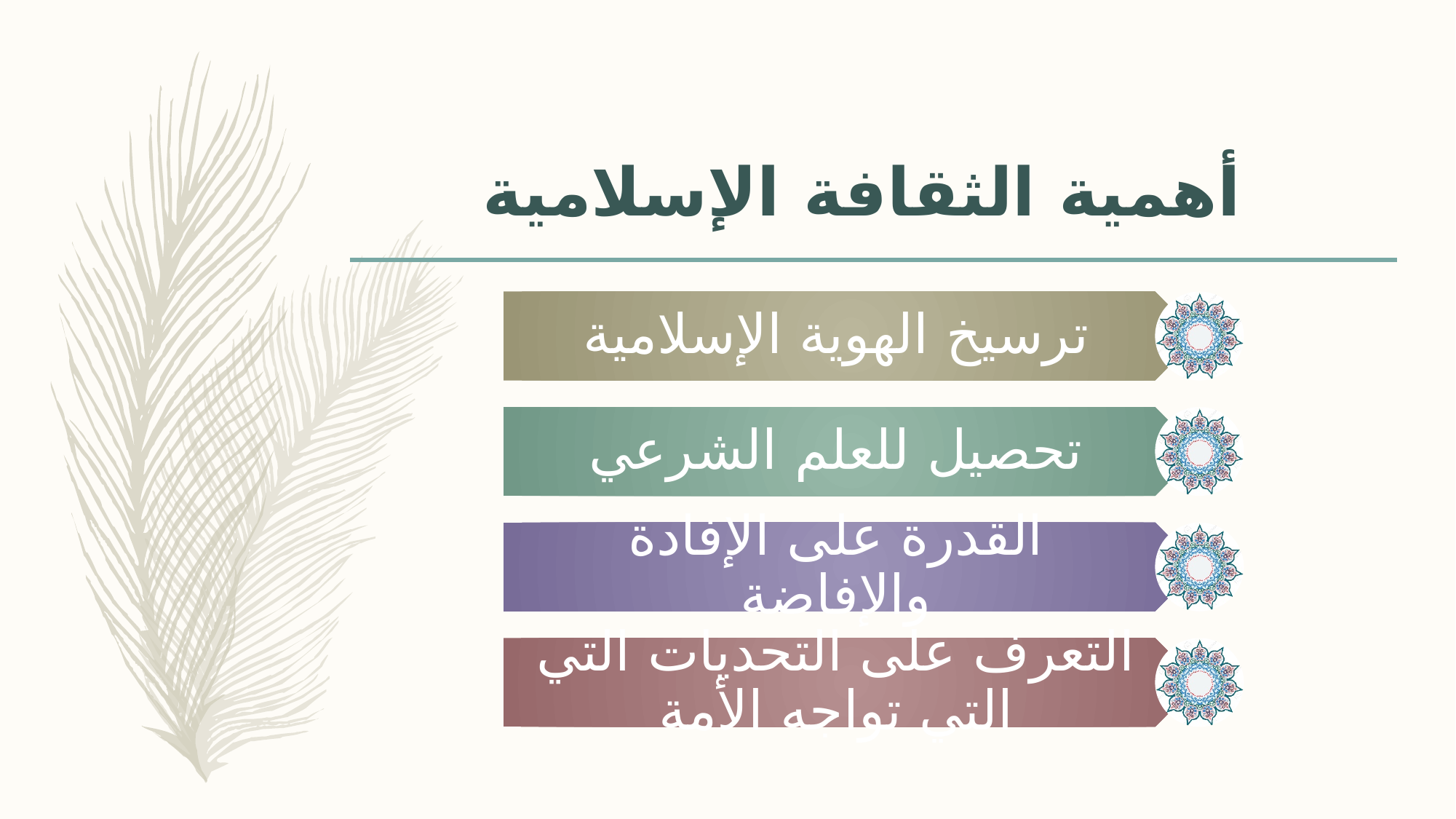

# أهمية الثقافة الإسلامية
ترسيخ الهوية الإسلامية
تحصيل للعلم الشرعي
القدرة على الإفادة والإفاضة
التعرف على التحديات التي التي تواجه الأمة